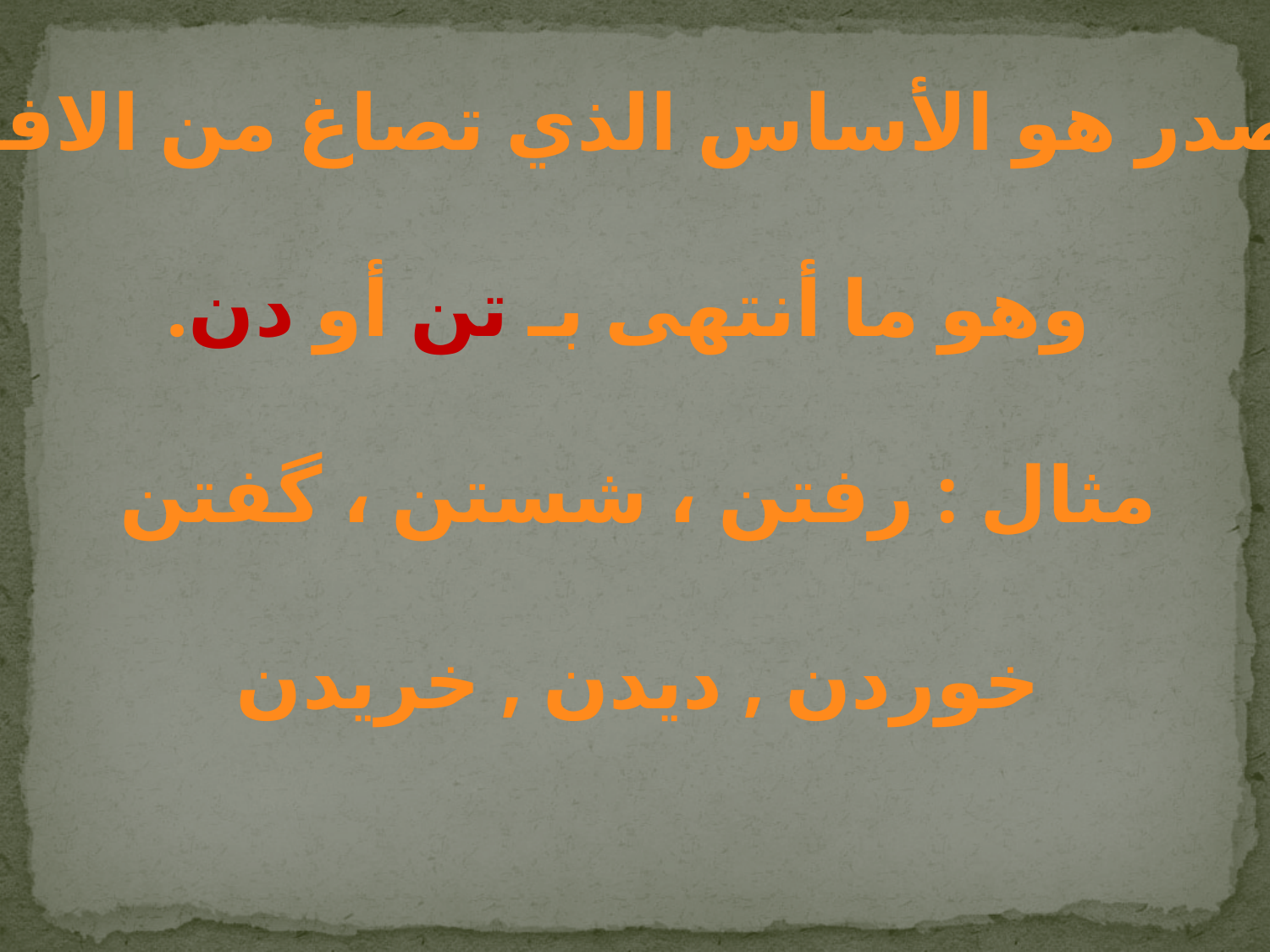

المصدر هو الأساس الذي تصاغ من الافعال

 وهو ما أنتهى بـ تن أو دن.

مثال : رفتن ، شستن ، گفتن

خوردن , دیدن , خریدن